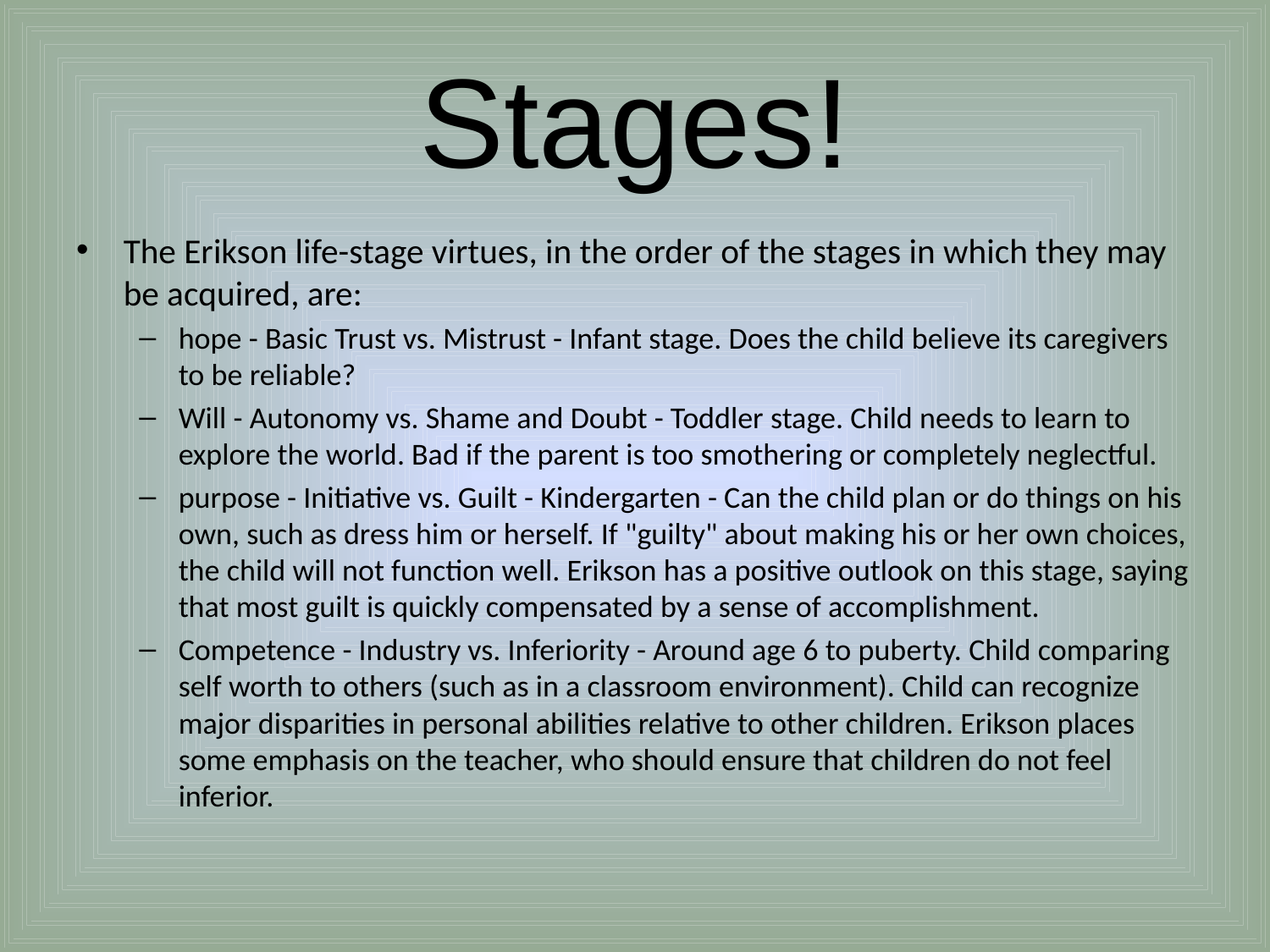

# Stages!
The Erikson life-stage virtues, in the order of the stages in which they may be acquired, are:
hope - Basic Trust vs. Mistrust - Infant stage. Does the child believe its caregivers to be reliable?
Will - Autonomy vs. Shame and Doubt - Toddler stage. Child needs to learn to explore the world. Bad if the parent is too smothering or completely neglectful.
purpose - Initiative vs. Guilt - Kindergarten - Can the child plan or do things on his own, such as dress him or herself. If "guilty" about making his or her own choices, the child will not function well. Erikson has a positive outlook on this stage, saying that most guilt is quickly compensated by a sense of accomplishment.
Competence - Industry vs. Inferiority - Around age 6 to puberty. Child comparing self worth to others (such as in a classroom environment). Child can recognize major disparities in personal abilities relative to other children. Erikson places some emphasis on the teacher, who should ensure that children do not feel inferior.